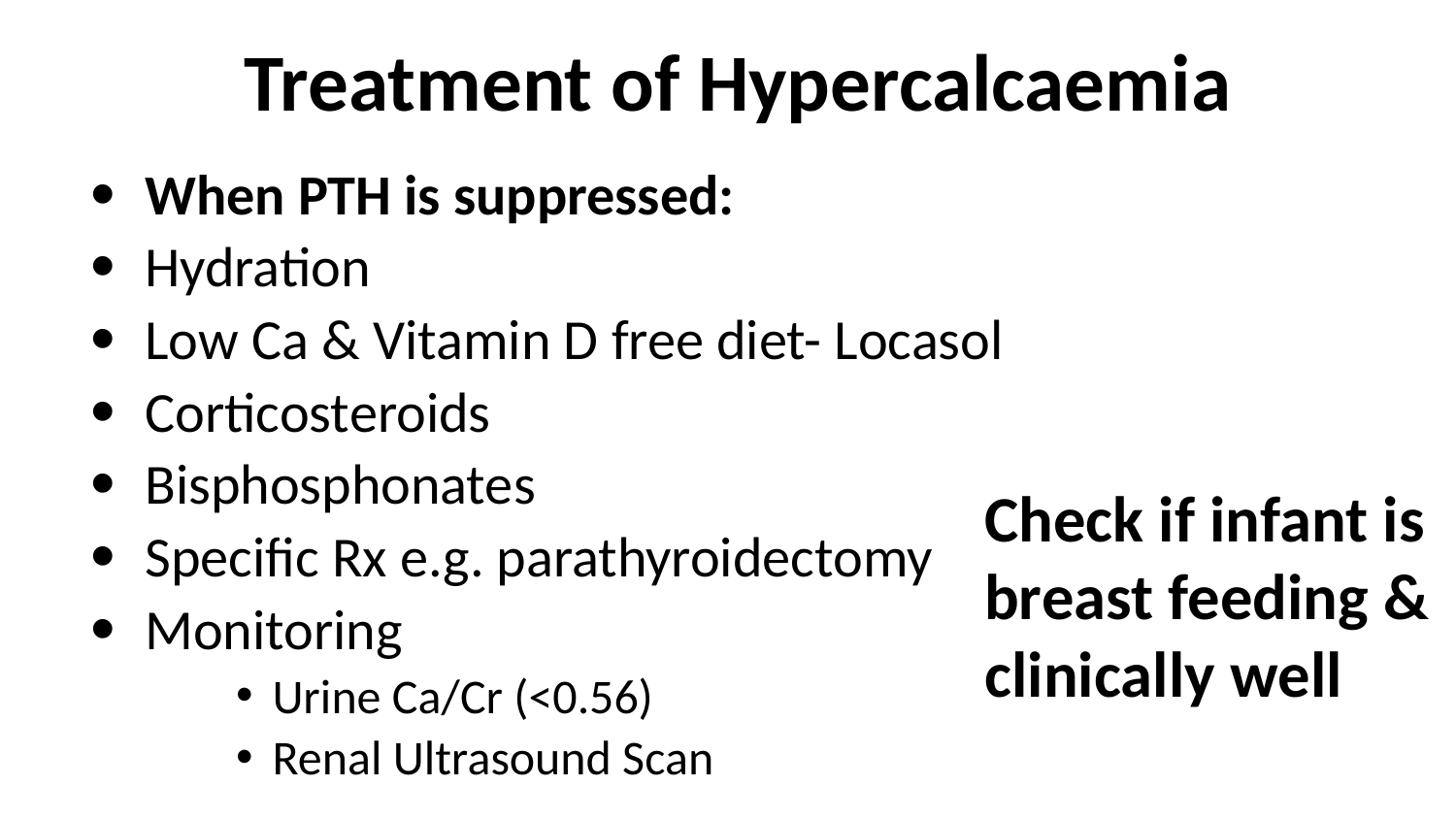

Treatment of Hypercalcaemia

When PTH is suppressed:
Hydration
Low Ca & Vitamin D free diet- Locasol
Corticosteroids
Bisphosphonates
Specific Rx e.g. parathyroidectomy
Monitoring
Urine Ca/Cr (<0.56)
Renal Ultrasound Scan
Check if infant is
breast feeding &
clinically well